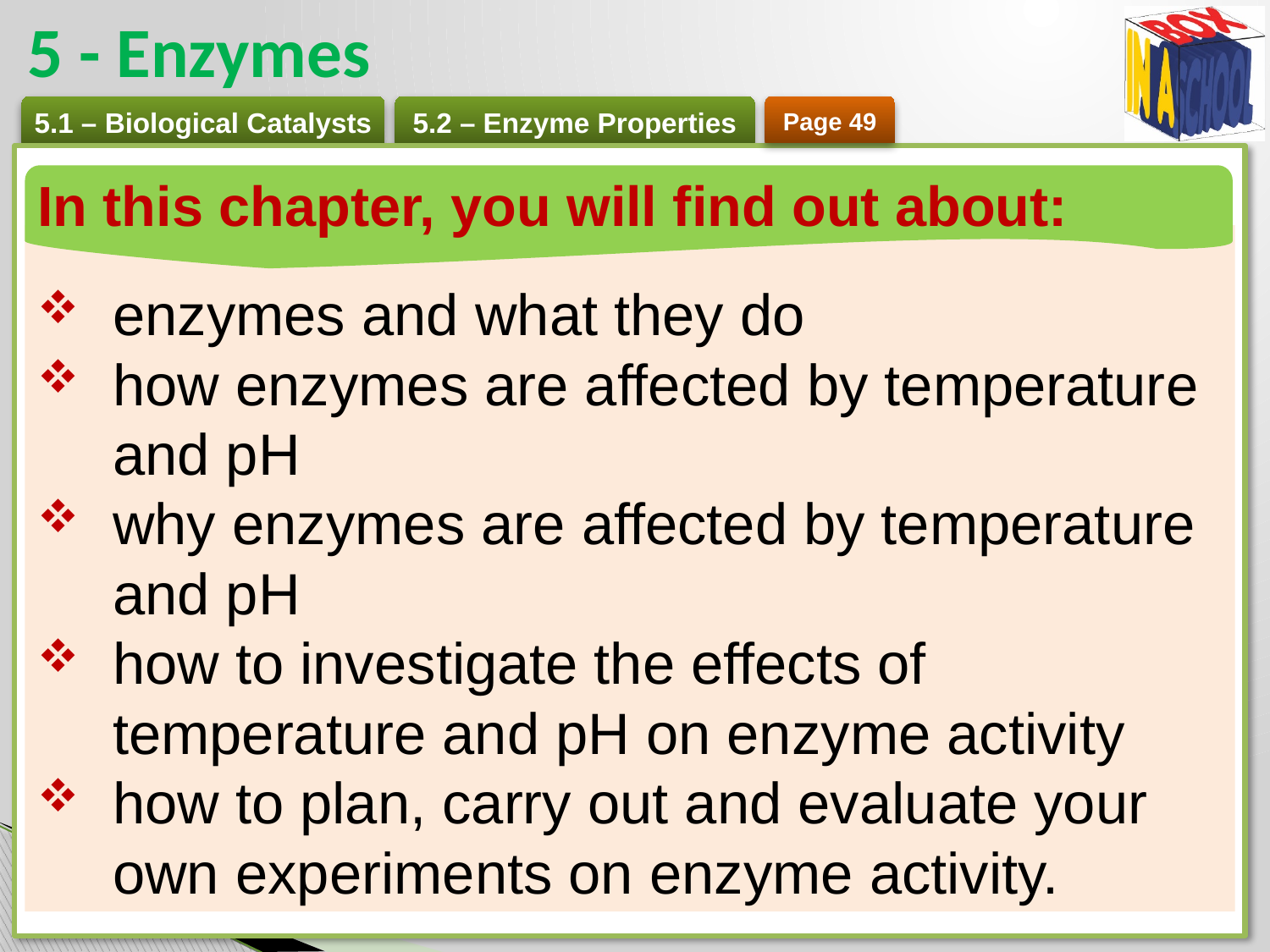

# 5 - Enzymes
Page 49
In this chapter, you will find out about:

enzymes and what they do
how enzymes are affected by temperature and pH
why enzymes are affected by temperature and pH
how to investigate the effects of temperature and pH on enzyme activity
how to plan, carry out and evaluate your own experiments on enzyme activity.